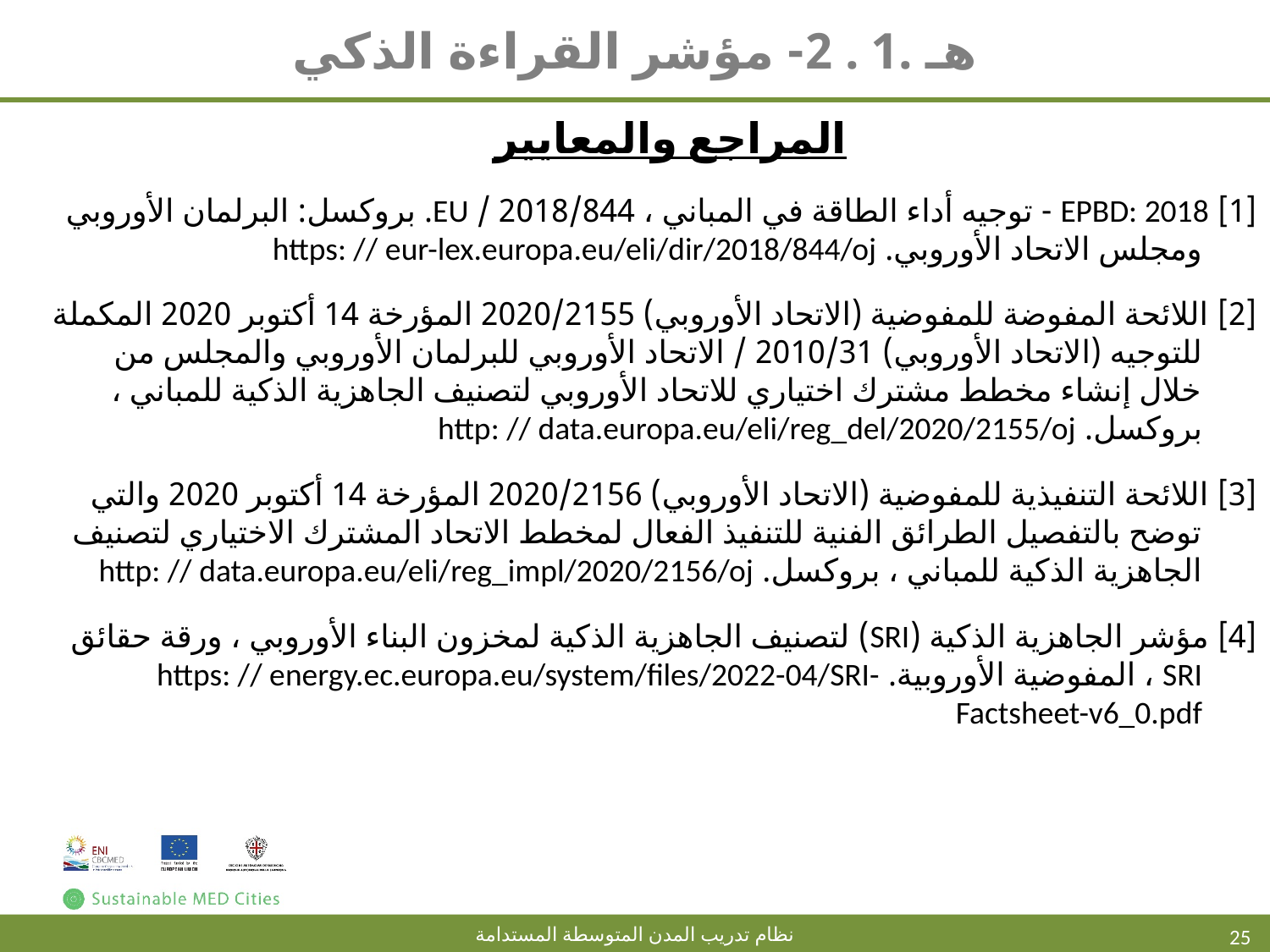

# هـ .1 . 2- مؤشر القراءة الذكي
المراجع والمعايير
[1] EPBD: 2018 - توجيه أداء الطاقة في المباني ، 2018/844 / EU. بروكسل: البرلمان الأوروبي ومجلس الاتحاد الأوروبي. https: // eur-lex.europa.eu/eli/dir/2018/844/oj
[2] اللائحة المفوضة للمفوضية (الاتحاد الأوروبي) 2020/2155 المؤرخة 14 أكتوبر 2020 المكملة للتوجيه (الاتحاد الأوروبي) 2010/31 / الاتحاد الأوروبي للبرلمان الأوروبي والمجلس من خلال إنشاء مخطط مشترك اختياري للاتحاد الأوروبي لتصنيف الجاهزية الذكية للمباني ، بروكسل. http: // data.europa.eu/eli/reg_del/2020/2155/oj
[3] اللائحة التنفيذية للمفوضية (الاتحاد الأوروبي) 2020/2156 المؤرخة 14 أكتوبر 2020 والتي توضح بالتفصيل الطرائق الفنية للتنفيذ الفعال لمخطط الاتحاد المشترك الاختياري لتصنيف الجاهزية الذكية للمباني ، بروكسل. http: // data.europa.eu/eli/reg_impl/2020/2156/oj
[4] مؤشر الجاهزية الذكية (SRI) لتصنيف الجاهزية الذكية لمخزون البناء الأوروبي ، ورقة حقائق SRI ، المفوضية الأوروبية. https: // energy.ec.europa.eu/system/files/2022-04/SRI-Factsheet-v6_0.pdf

25